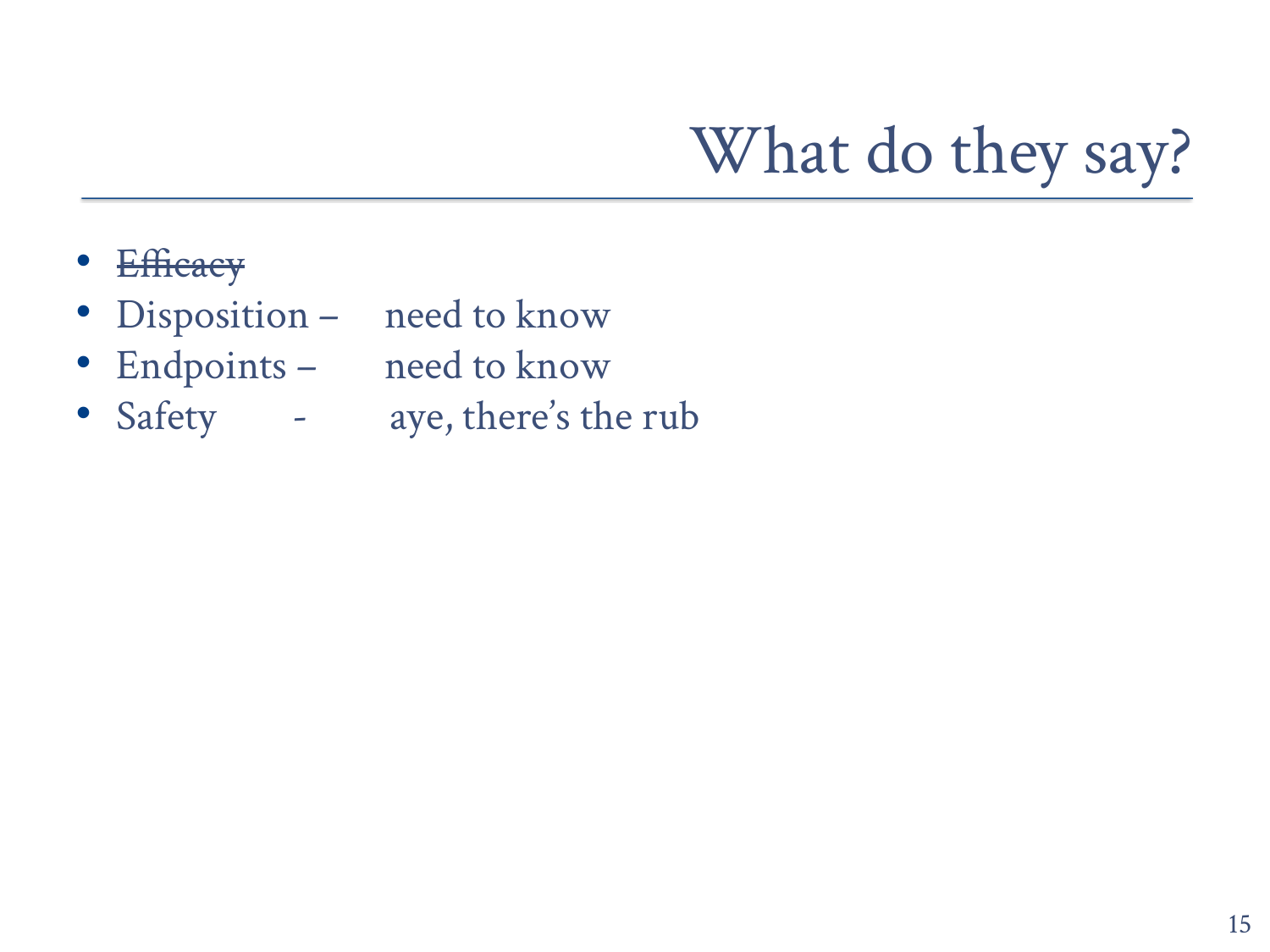

# What do they say?
Efficacy
Disposition – 	need to know
Endpoints – 	need to know
Safety        -	aye, there’s the rub
15